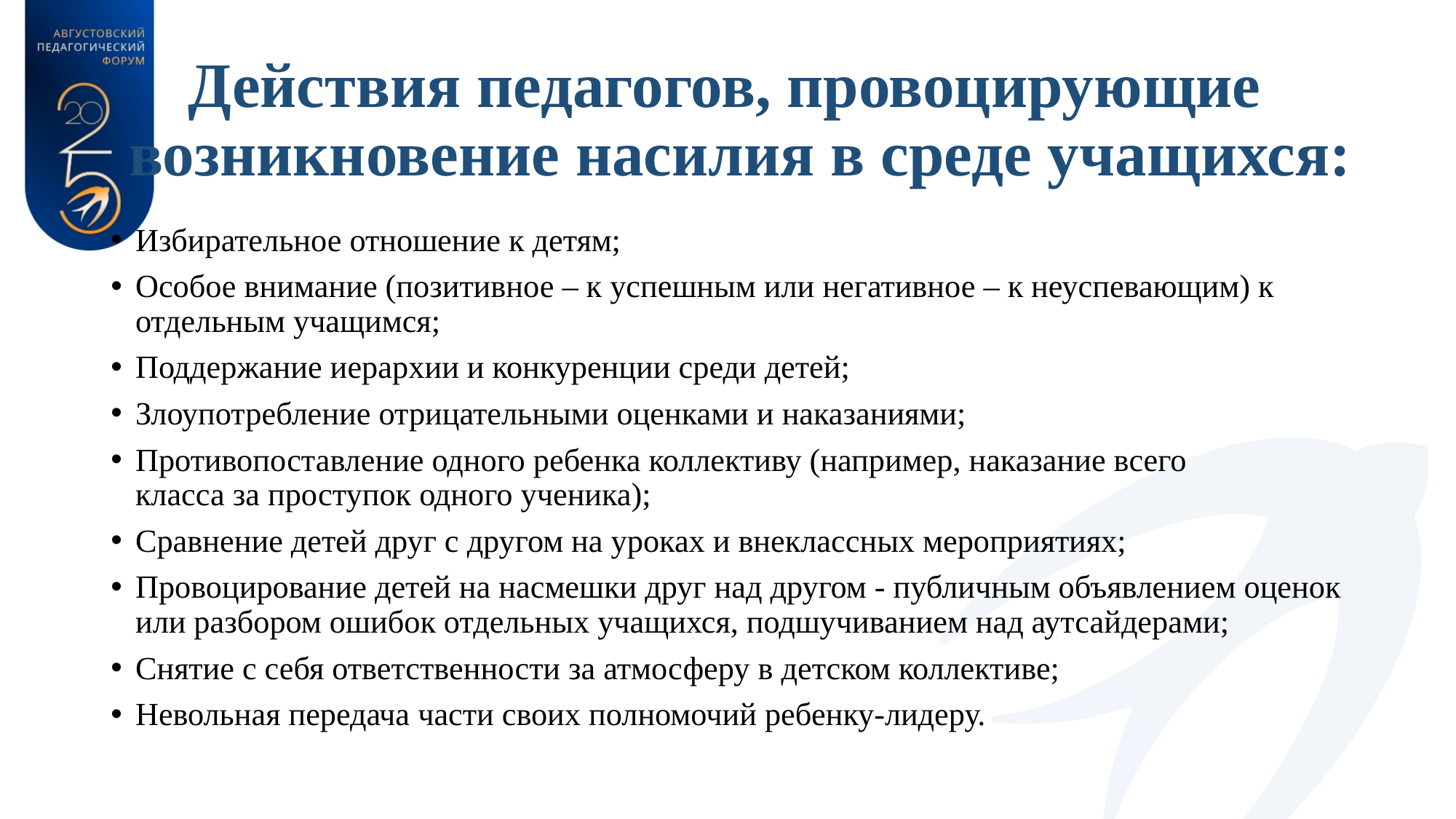

# Действия педагогов, провоцирующие   возникновение насилия в среде учащихся:
Избирательное отношение к детям;
Особое внимание (позитивное – к успешным или негативное – к неуспевающим) к отдельным учащимся;
Поддержание иерархии и конкуренции среди детей;
Злоупотребление отрицательными оценками и наказаниями;
Противопоставление одного ребенка коллективу (например, наказание всего
класса за проступок одного ученика);
Сравнение детей друг с другом на уроках и внеклассных мероприятиях;
Провоцирование детей на насмешки друг над другом - публичным объявлением оценок или разбором ошибок отдельных учащихся, подшучиванием над аутсайдерами;
Снятие с себя ответственности за атмосферу в детском коллективе;
Невольная передача части своих полномочий ребенку-лидеру.